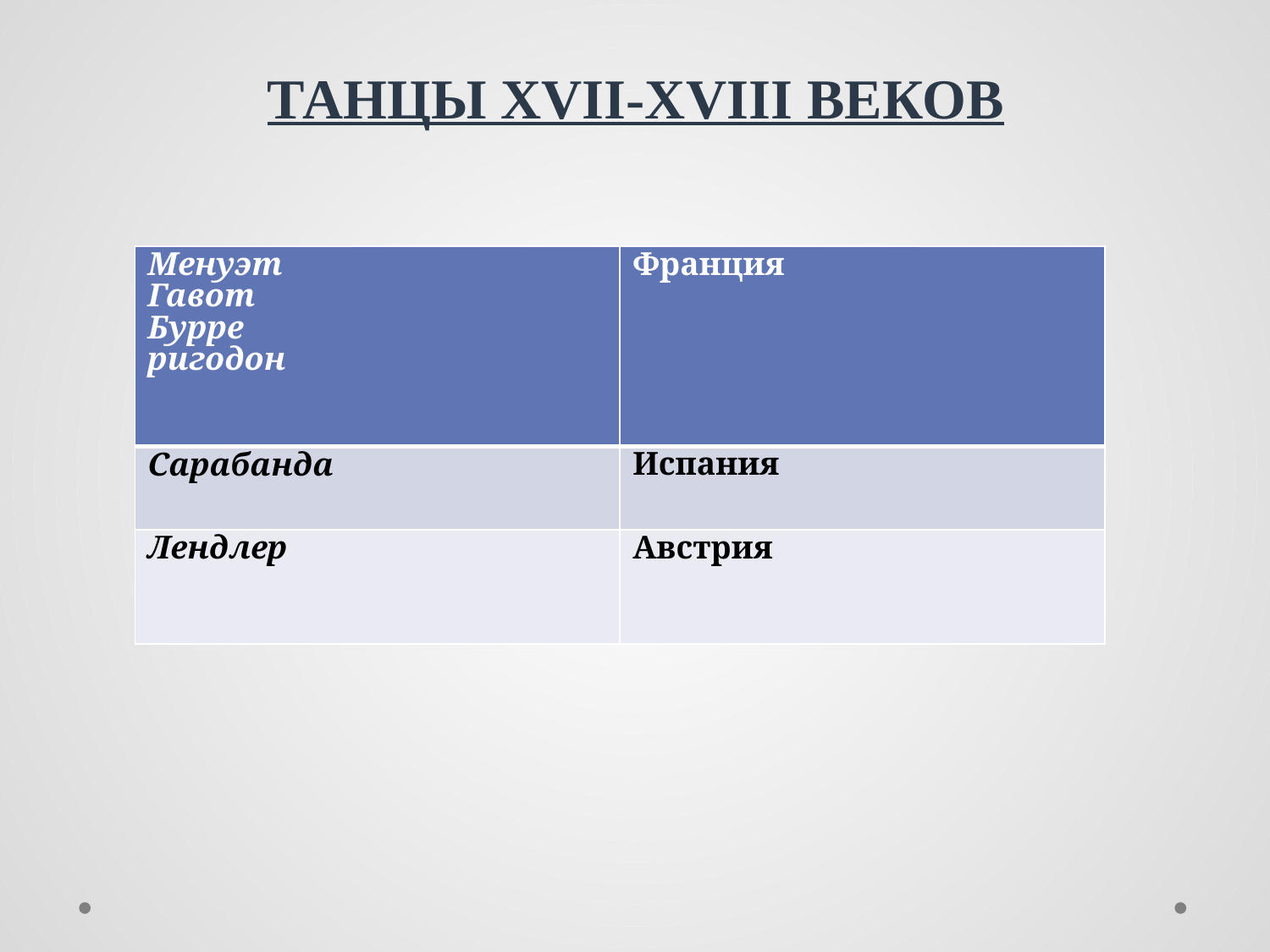

ТАНЦЫ XVII-XVIII ВЕКОВ

| Менуэт Гавот Бурре ригодон | Франция |
| --- | --- |
| Сарабанда | Испания |
| Лендлер | Австрия |